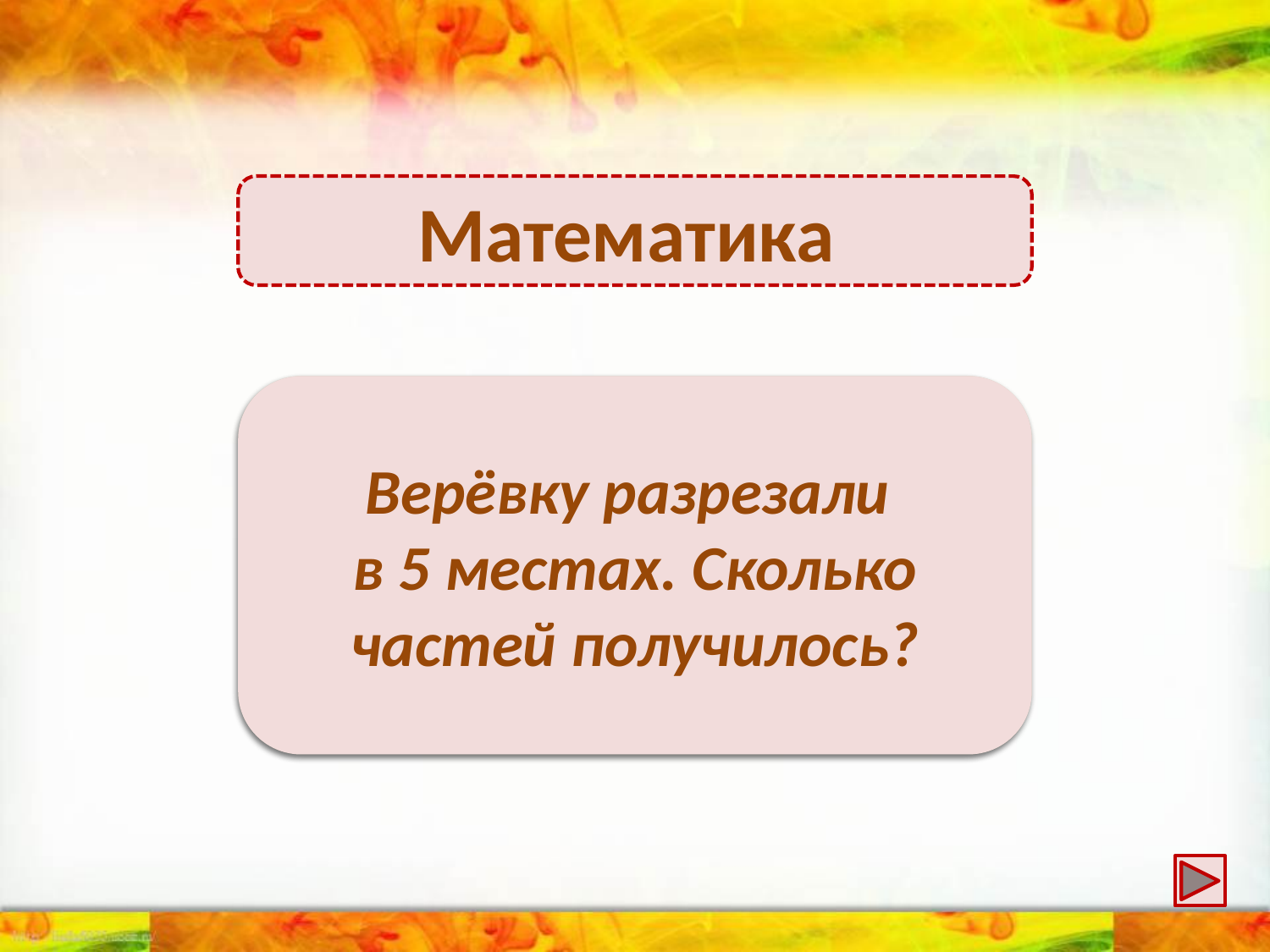

Математика
6 частей
Верёвку разрезали
в 5 местах. Сколько частей получилось?